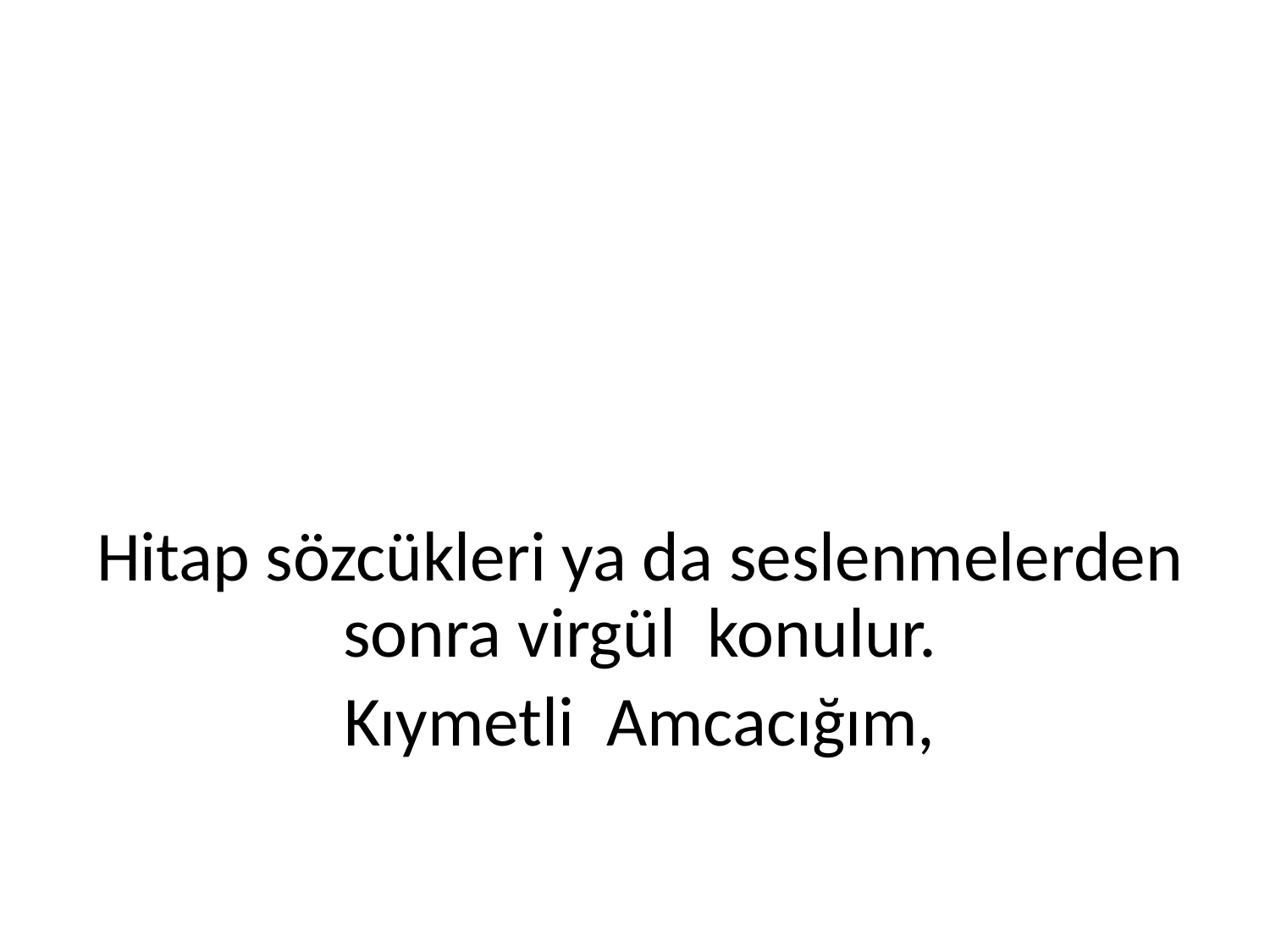

#
Hitap sözcükleri ya da seslenmelerden sonra virgül  konulur.
Kıymetli  Amcacığım,